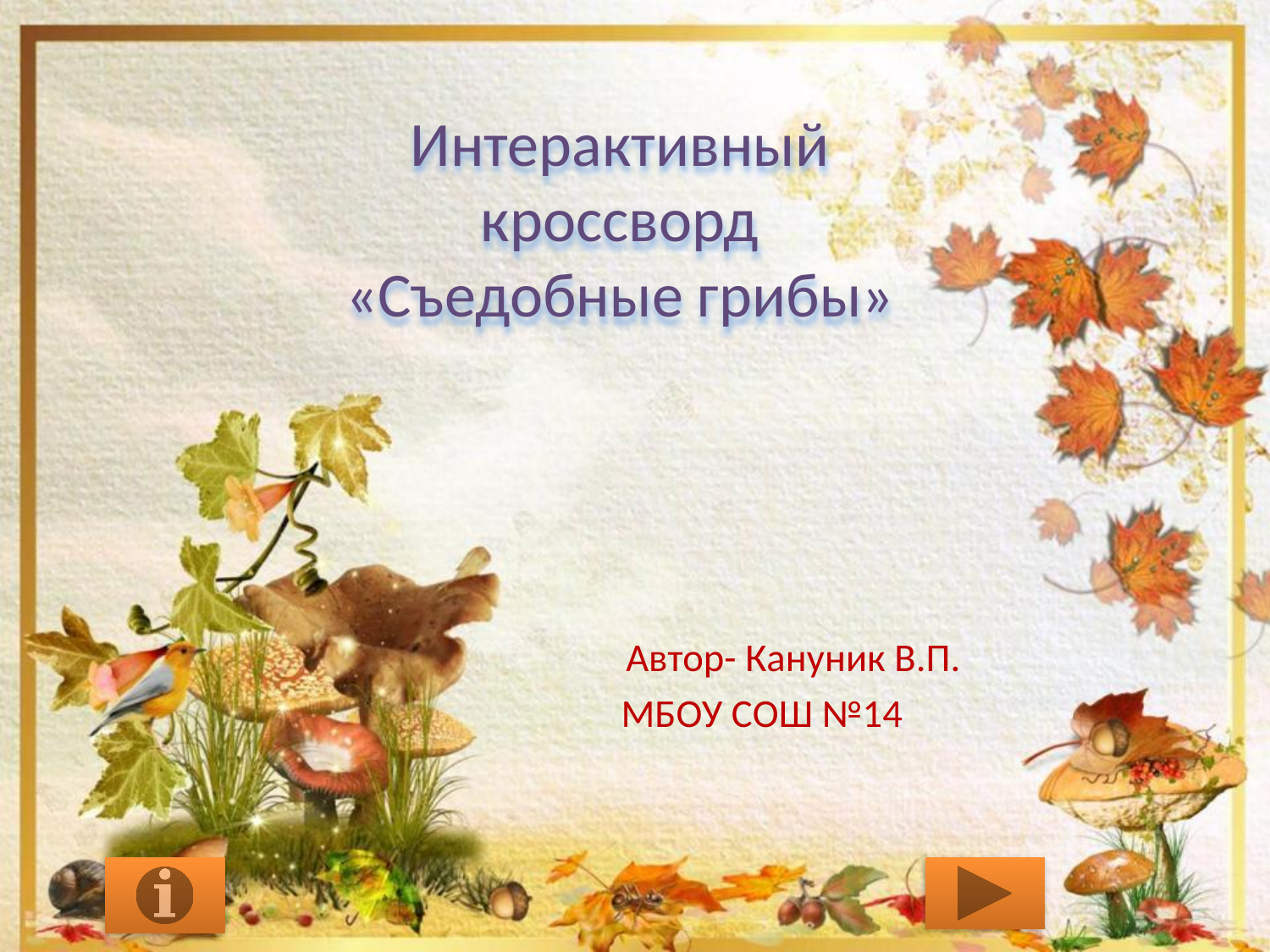

# Интерактивный кроссворд «Съедобные грибы»
       Автор- Кануник В.П.
МБОУ СОШ №14